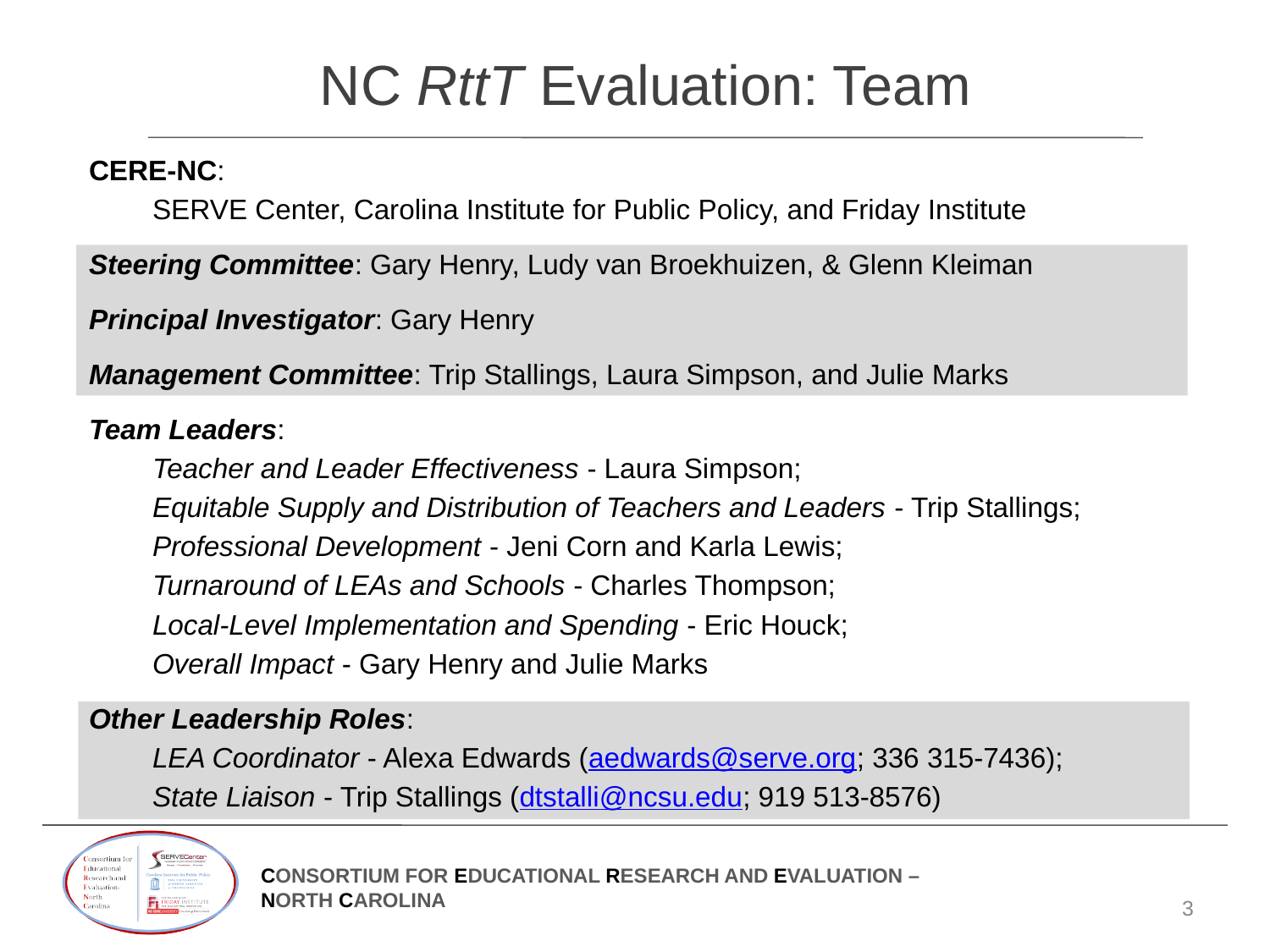

# NC RttT Evaluation: Team
CERE-NC:
SERVE Center, Carolina Institute for Public Policy, and Friday Institute
Steering Committee: Gary Henry, Ludy van Broekhuizen, & Glenn Kleiman
Principal Investigator: Gary Henry
Management Committee: Trip Stallings, Laura Simpson, and Julie Marks
Team Leaders:
Teacher and Leader Effectiveness - Laura Simpson;
Equitable Supply and Distribution of Teachers and Leaders - Trip Stallings;
Professional Development - Jeni Corn and Karla Lewis;
Turnaround of LEAs and Schools - Charles Thompson;
Local-Level Implementation and Spending - Eric Houck;
Overall Impact - Gary Henry and Julie Marks
Other Leadership Roles:
LEA Coordinator - Alexa Edwards (aedwards@serve.org; 336 315-7436);
State Liaison - Trip Stallings (dtstalli@ncsu.edu; 919 513-8576)

3